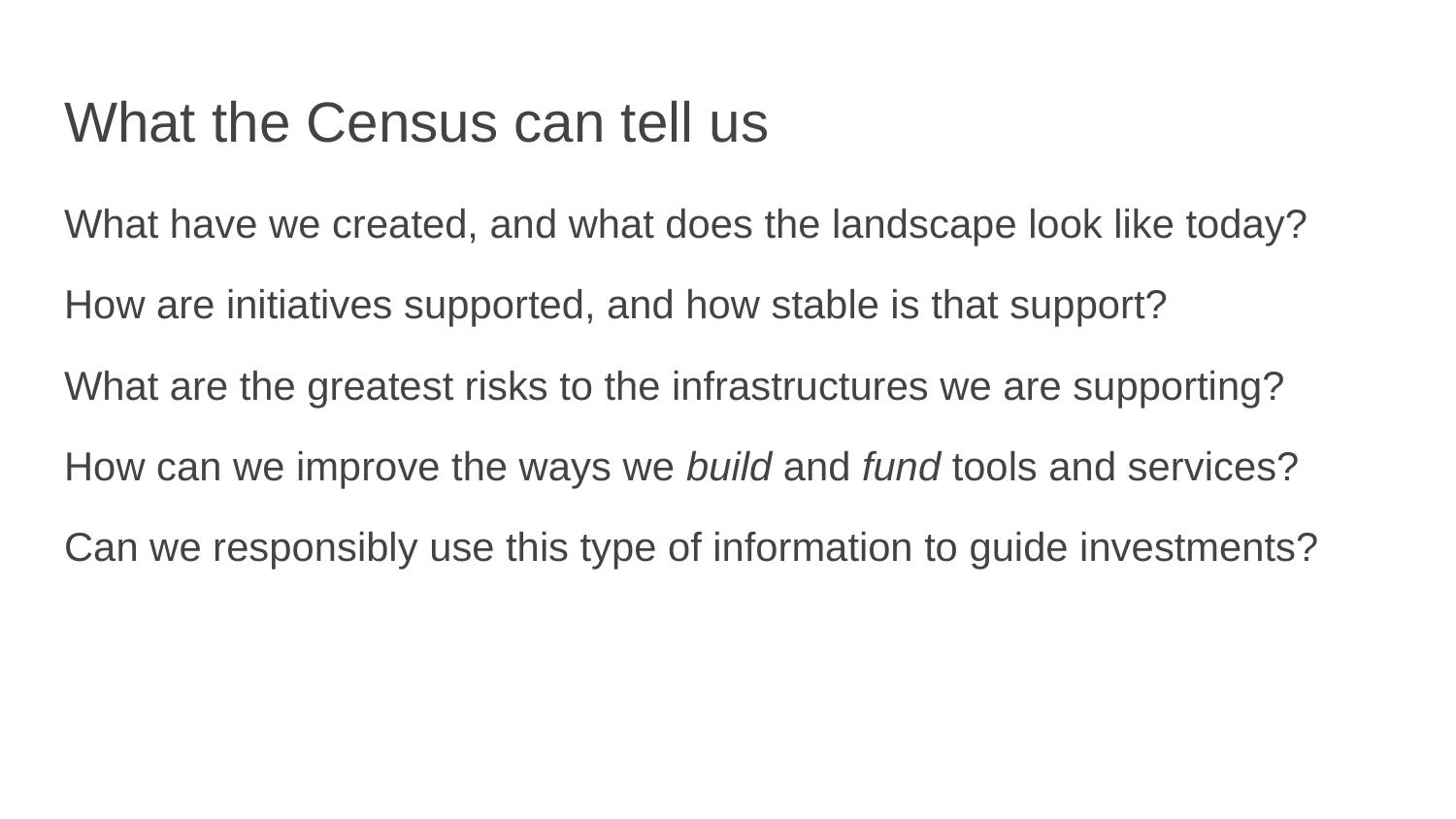

# What the Census can tell us
What have we created, and what does the landscape look like today?
How are initiatives supported, and how stable is that support?
What are the greatest risks to the infrastructures we are supporting?
How can we improve the ways we build and fund tools and services?
Can we responsibly use this type of information to guide investments?